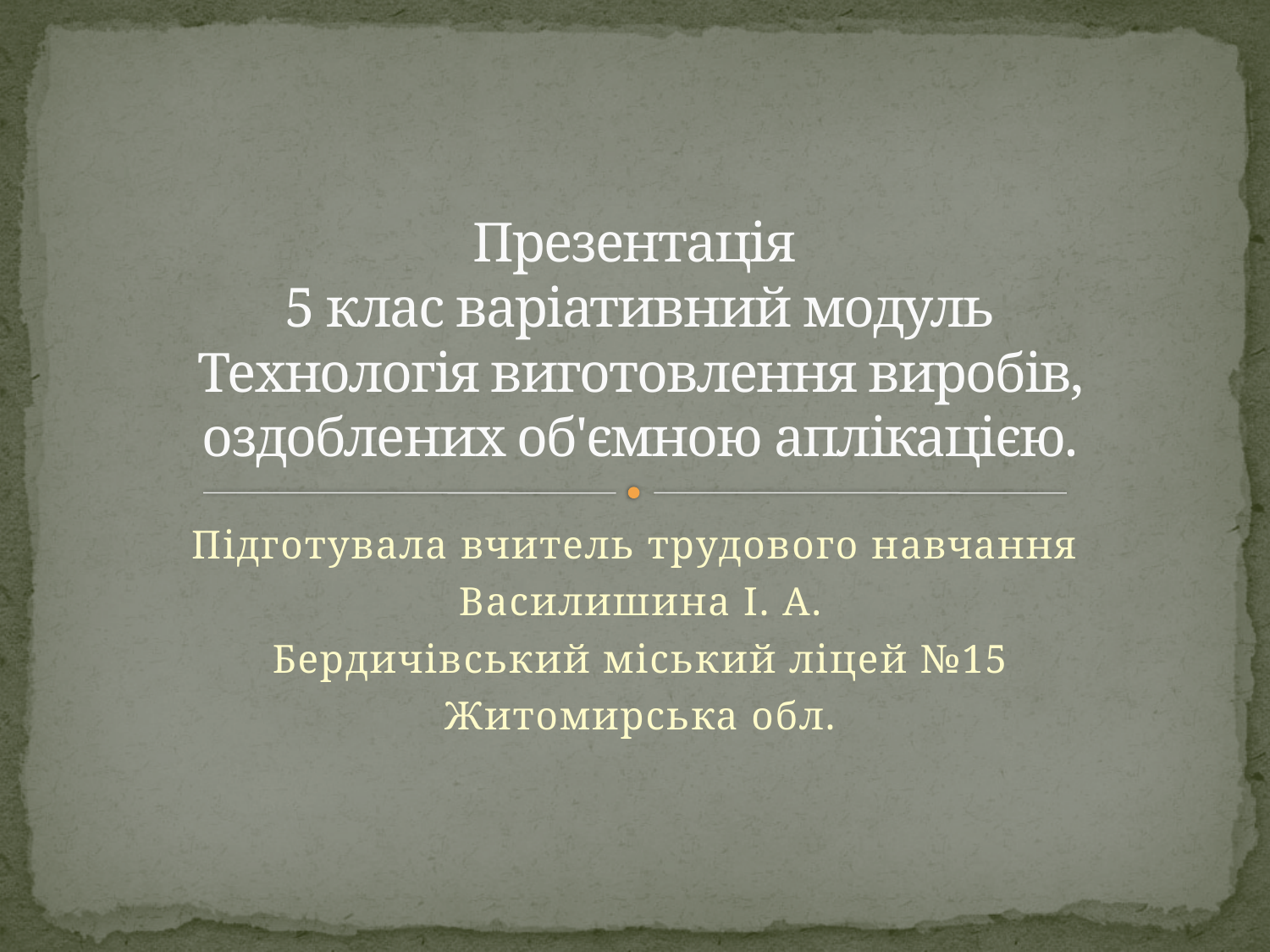

# Презентація 5 клас варіативний модуль Технологія виготовлення виробів, оздоблених об'ємною аплікацією.
Підготувала вчитель трудового навчання
Василишина І. А.
Бердичівський міський ліцей №15
Житомирська обл.